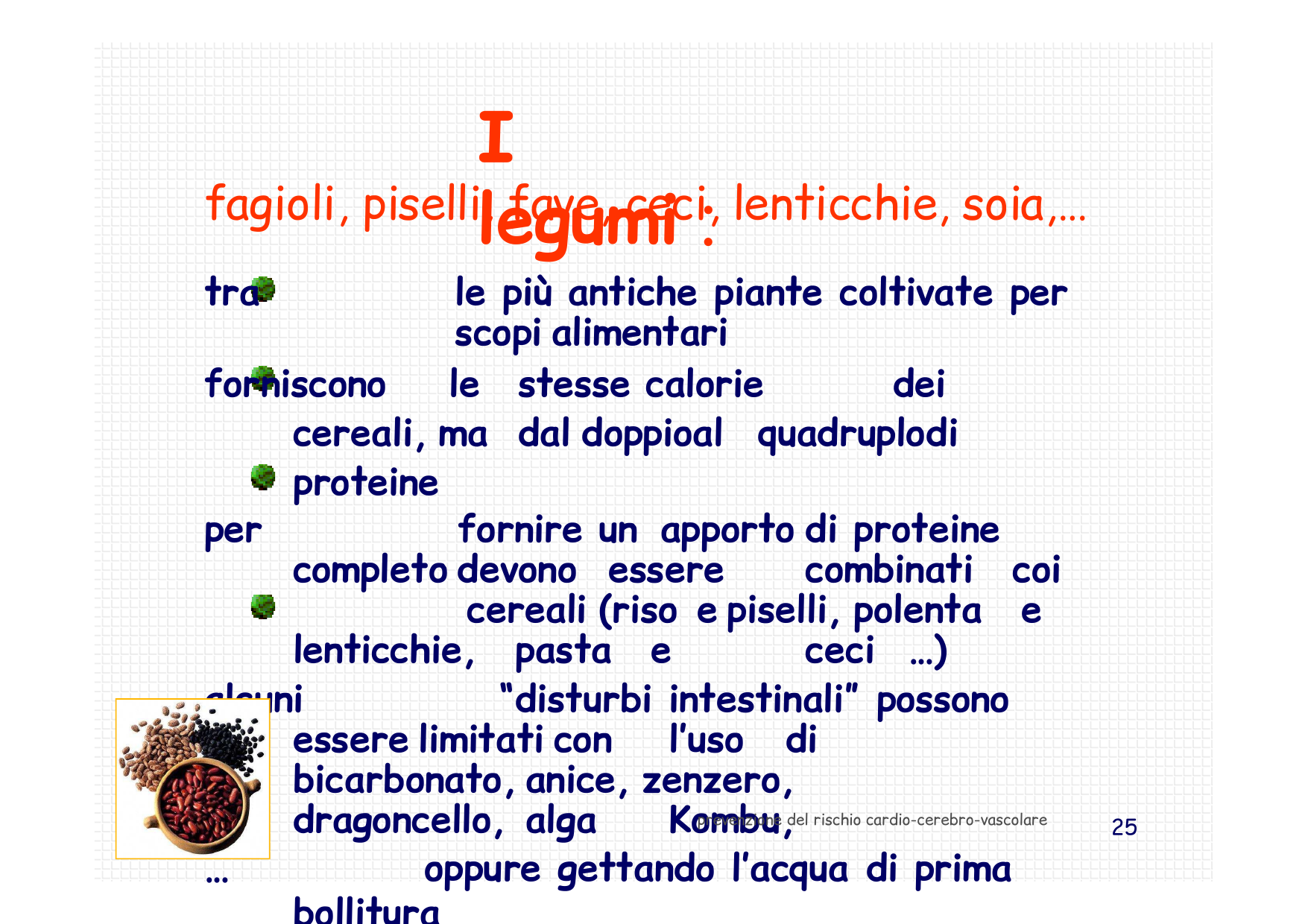

I	legumi :
fagioli, piselli, fave, ceci, lenticchie, soia,…

tra	le	più	antiche	piante	coltivate	per	scopi alimentari
forniscono	le	stesse	calorie		dei	cereali, ma	dal	doppio	al	quadruplo	di	proteine
per	fornire	un	 apporto	di	proteine	 completo devono	 essere	combinati	coi	 cereali	(riso	e piselli,	polenta	 e	lenticchie,	pasta	e		ceci	 …)
alcuni	“disturbi	intestinali”	possono	essere limitati	con	l’uso	di	bicarbonato,	anice, zenzero,	dragoncello,	alga		Kombu,
…	oppure	gettando	l’acqua	di	prima	bollitura

prevenzione del rischio cardio-cerebro-vascolare
25